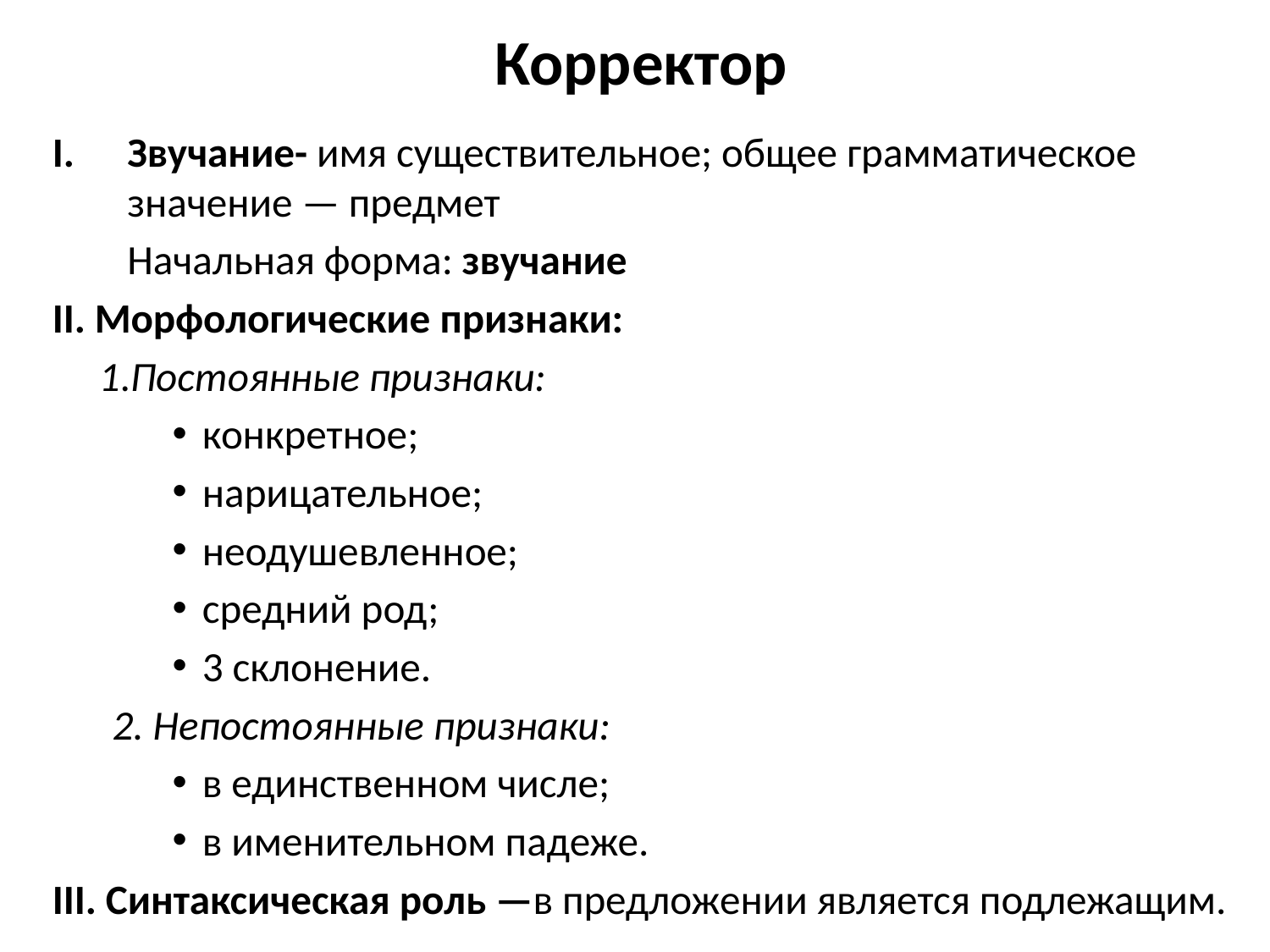

# Корректор
Звучание- имя существительное; общее грамматическое значение — предмет
	Начальная форма: звучание
II. Морфологические признаки:
     1.Постоянные признаки:
конкретное;
нарицательное;
неодушевленное;
средний род;
3 склонение.
2. Непостоянные признаки:
в единственном числе;
в именительном падеже.
III. Синтаксическая роль —в предложении является подлежащим.